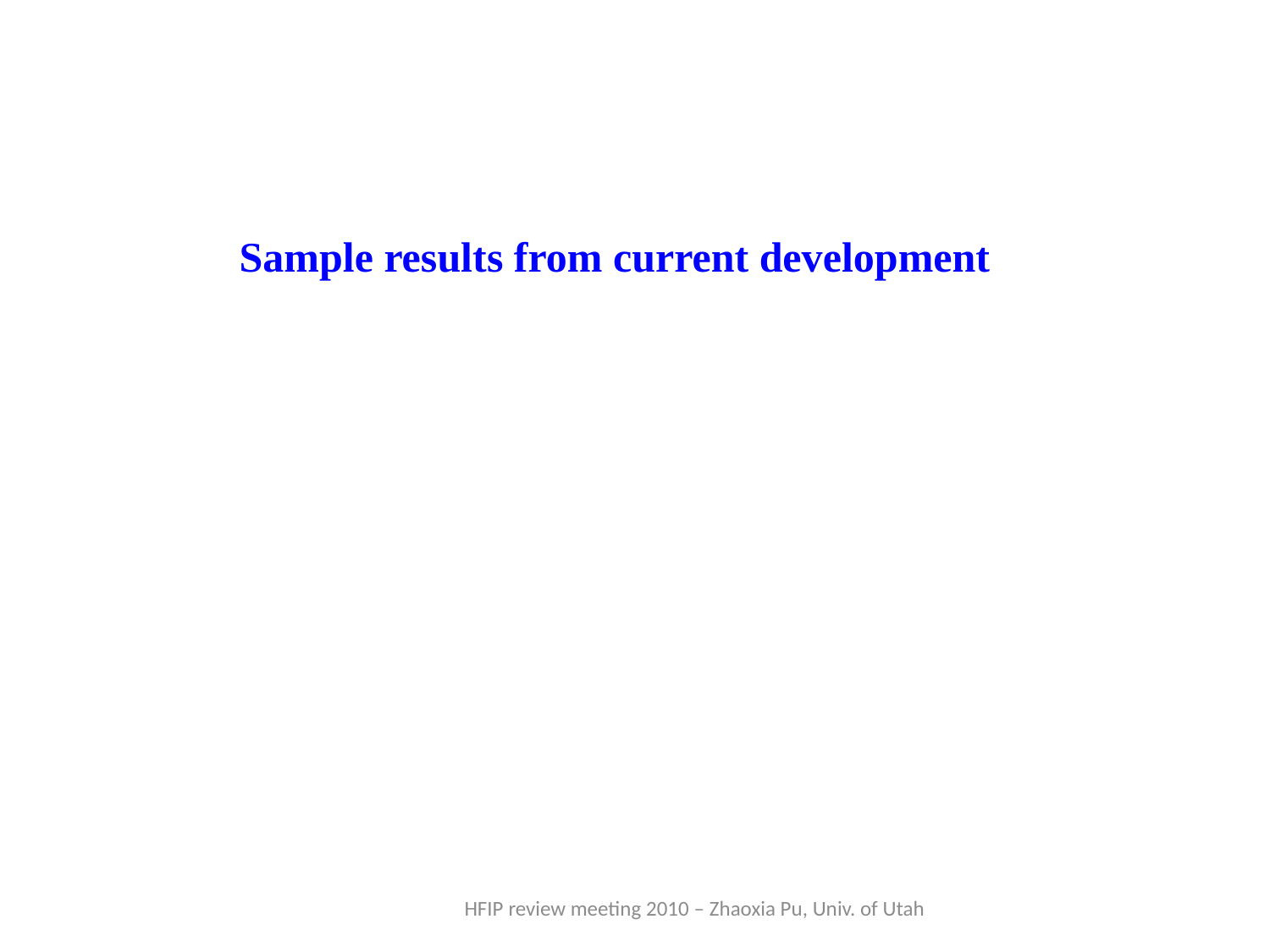

Sample results from current development
HFIP review meeting 2010 – Zhaoxia Pu, Univ. of Utah